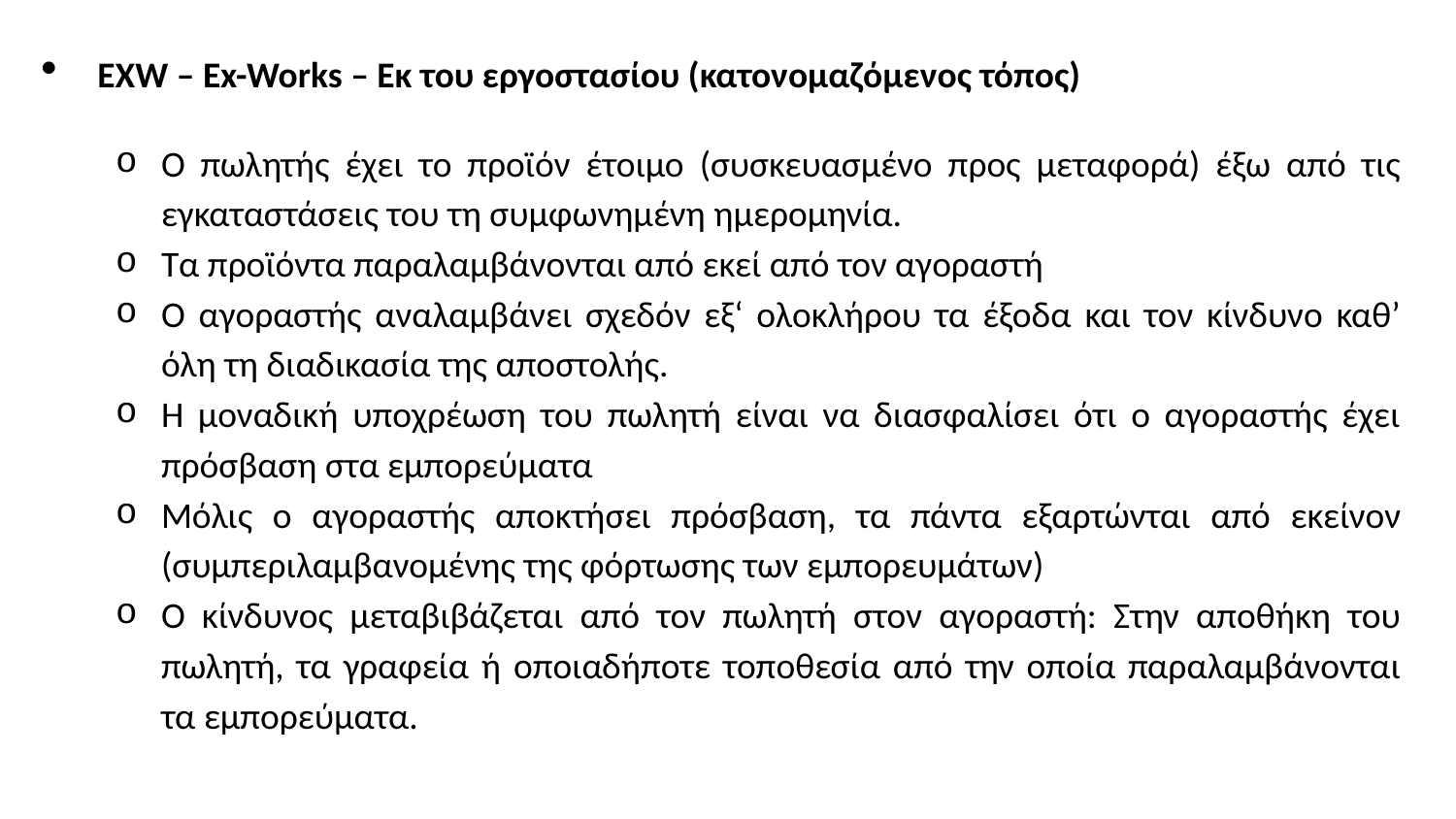

EXW – Ex-Works – Εκ του εργοστασίου (κατονομαζόμενος τόπος)

Ο πωλητής έχει το προϊόν έτοιμο (συσκευασμένο προς μεταφορά) έξω από τις εγκαταστάσεις του τη συμφωνημένη ημερομηνία.
Τα προϊόντα παραλαμβάνονται από εκεί από τον αγοραστή
Ο αγοραστής αναλαμβάνει σχεδόν εξ‘ ολοκλήρου τα έξοδα και τον κίνδυνο καθ’ όλη τη διαδικασία της αποστολής.
Η μοναδική υποχρέωση του πωλητή είναι να διασφαλίσει ότι ο αγοραστής έχει πρόσβαση στα εμπορεύματα
Μόλις ο αγοραστής αποκτήσει πρόσβαση, τα πάντα εξαρτώνται από εκείνον (συμπεριλαμβανομένης της φόρτωσης των εμπορευμάτων)
Ο κίνδυνος μεταβιβάζεται από τον πωλητή στον αγοραστή: Στην αποθήκη του πωλητή, τα γραφεία ή οποιαδήποτε τοποθεσία από την οποία παραλαμβάνονται τα εμπορεύματα.